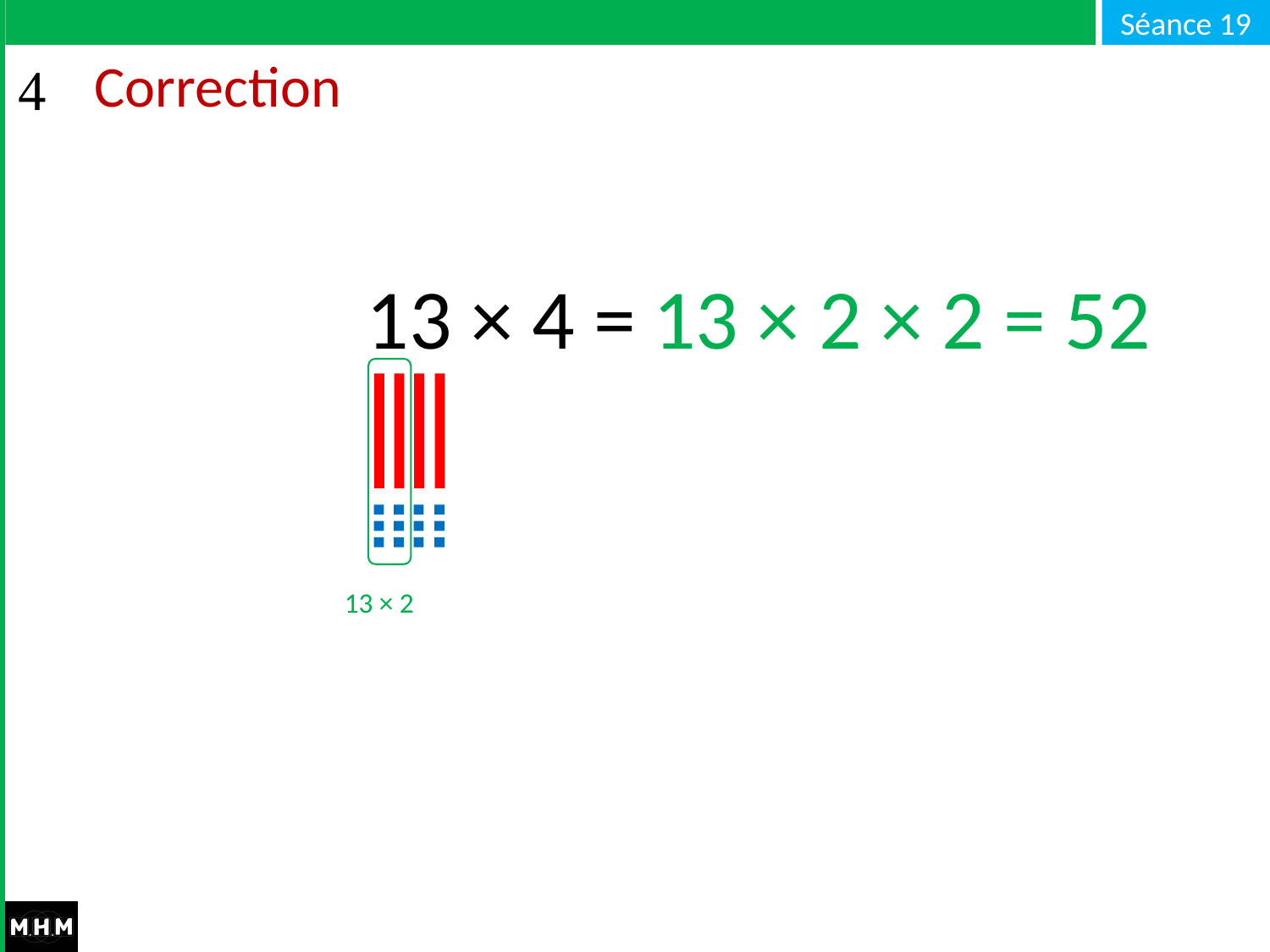

# Correction
13 × 2 × 2 = 52
13 × 4 = …

13 × 2